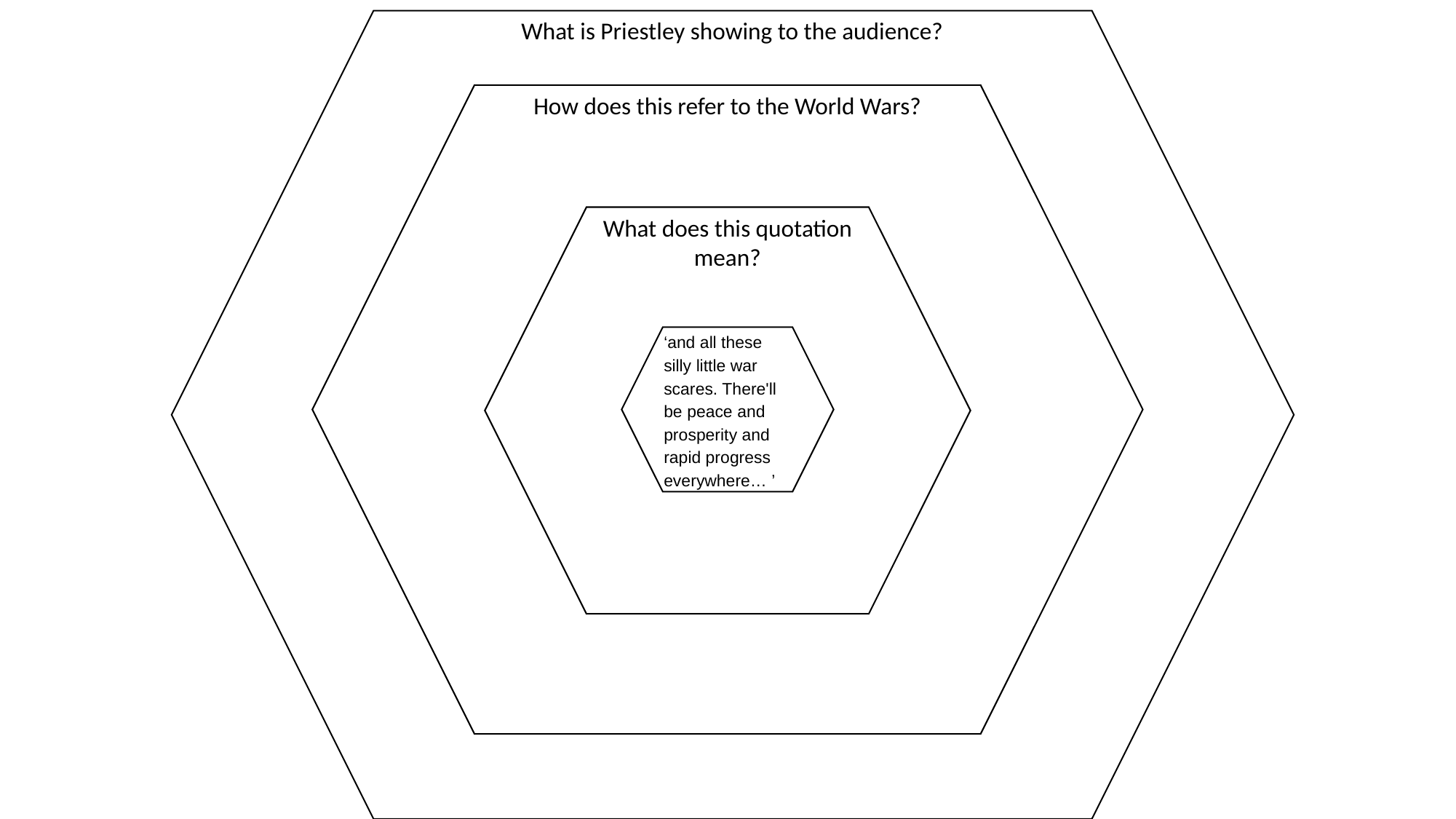

What is Priestley showing to the audience?

How does this refer to the World Wars?

What does this quotation mean?
‘and all these silly little war scares. There'll be peace and prosperity and rapid progress everywhere… ’